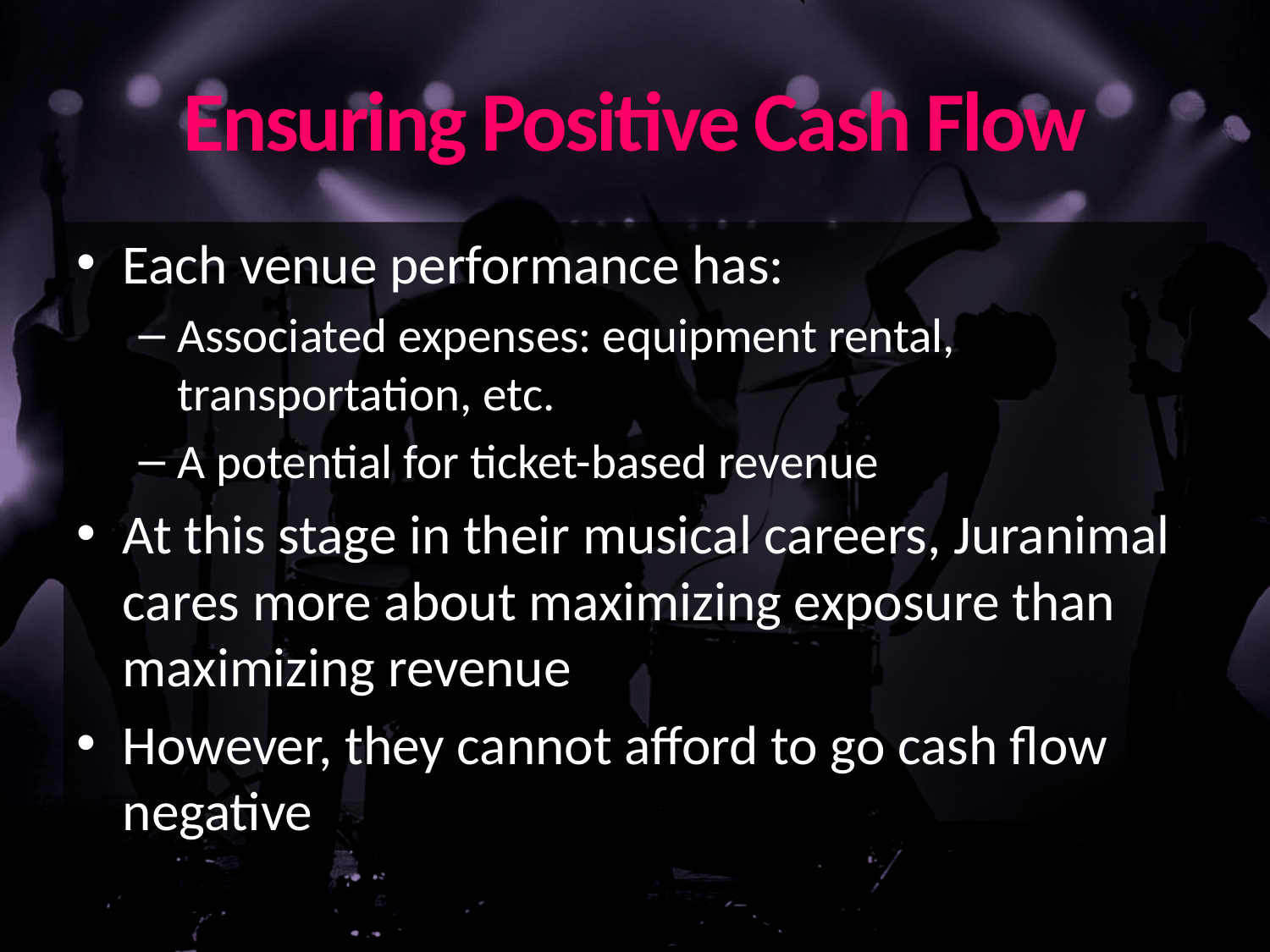

# Ensuring Positive Cash Flow
Each venue performance has:
Associated expenses: equipment rental, transportation, etc.
A potential for ticket-based revenue
At this stage in their musical careers, Juranimal cares more about maximizing exposure than maximizing revenue
However, they cannot afford to go cash flow negative